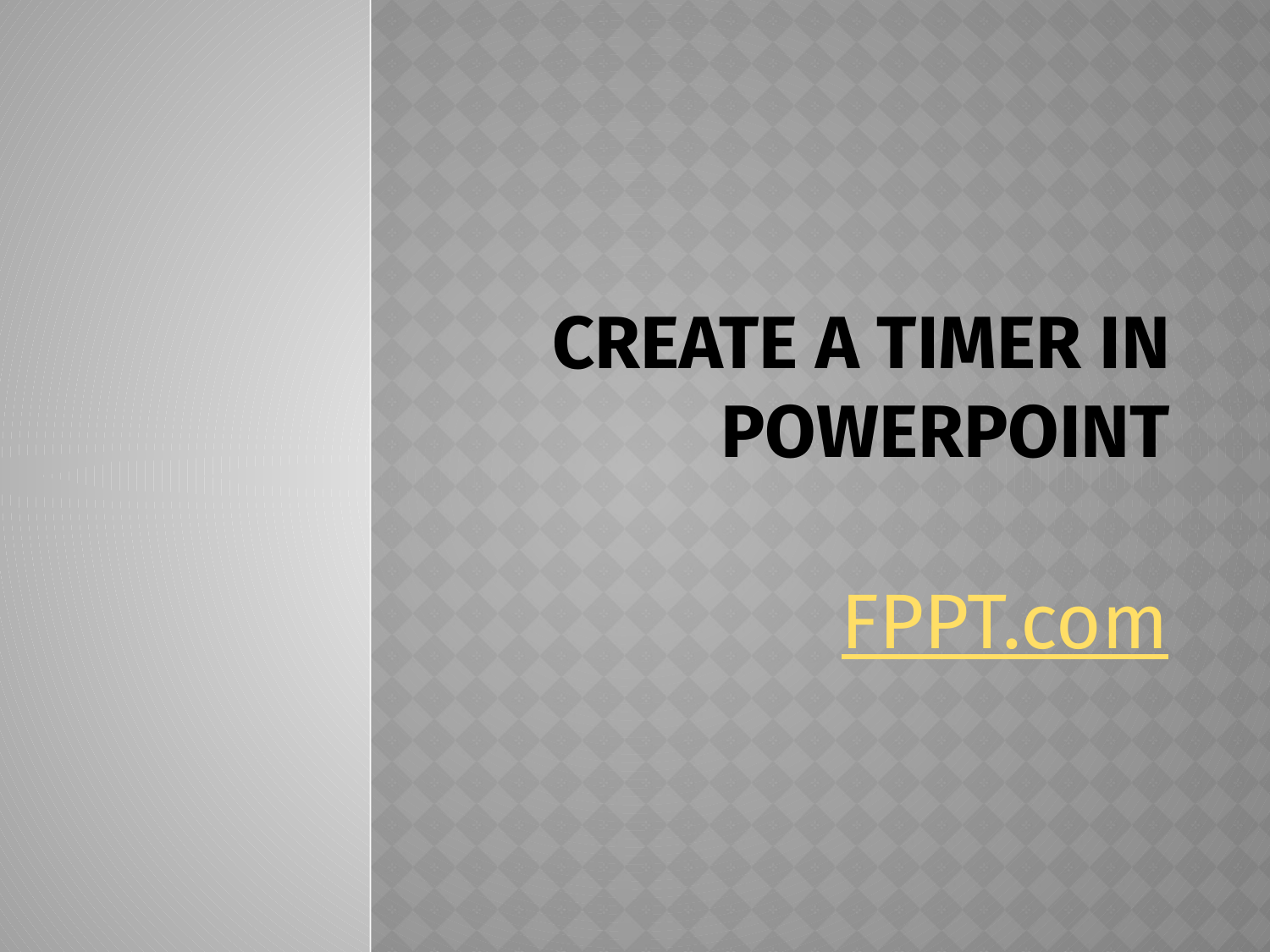

# Create a Timer in PowerPoint
FPPT.com